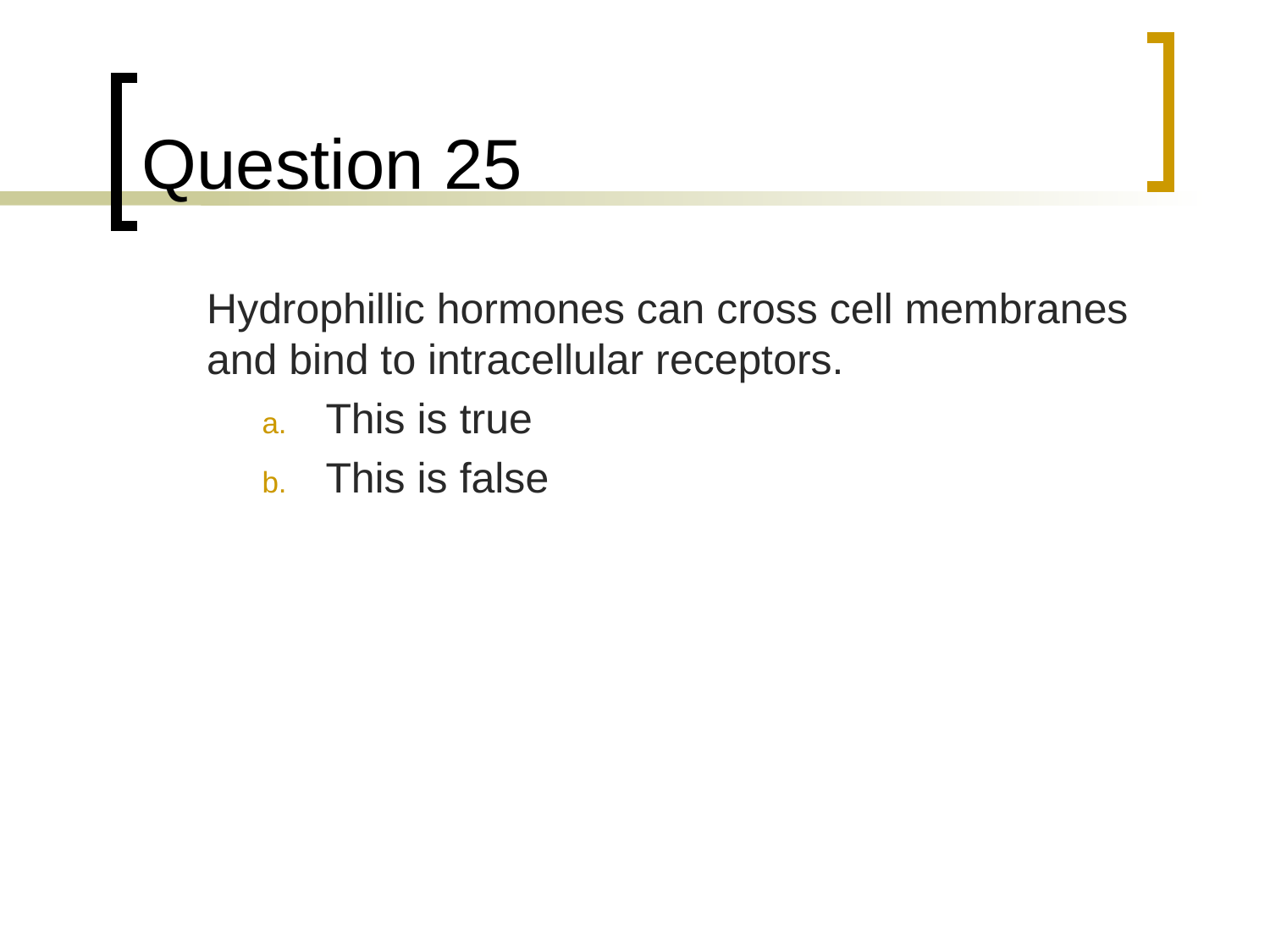

# Question 25
	Hydrophillic hormones can cross cell membranes and bind to intracellular receptors.
This is true
This is false